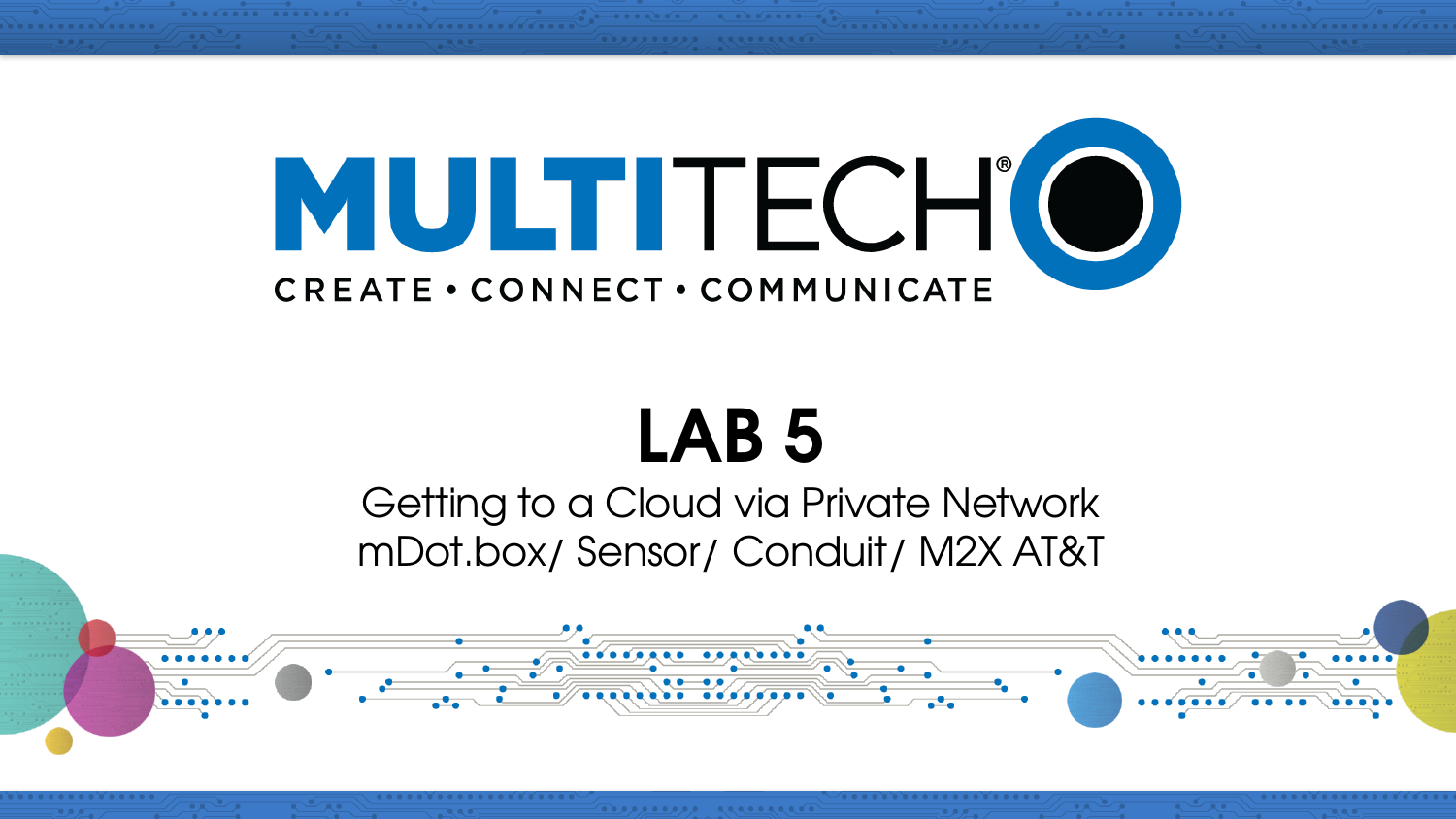

# LAB 5 Getting to a Cloud via Private Network mDot.box/ Sensor/ Conduit/ M2X AT&T